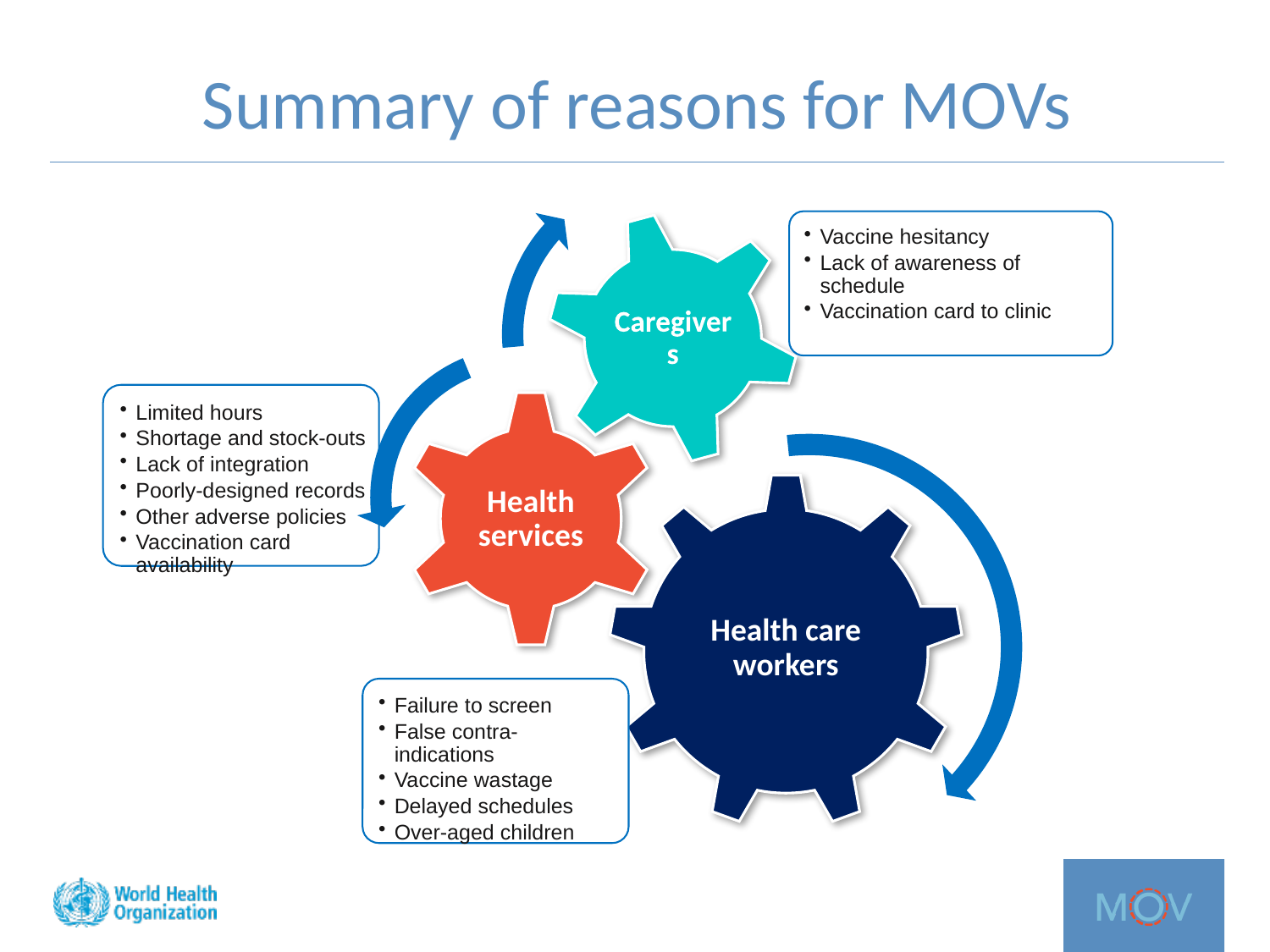

# Summary of reasons for MOVs
Health care workers
Failure to screen
False contra-indications
Vaccine wastage
Delayed schedules
Over-aged children
Health services
Limited hours
Shortage and stock-outs
Lack of integration
Poorly-designed records
Other adverse policies
Vaccination card availability
Caregivers
Vaccine hesitancy
Lack of awareness of schedule
Vaccination card to clinic